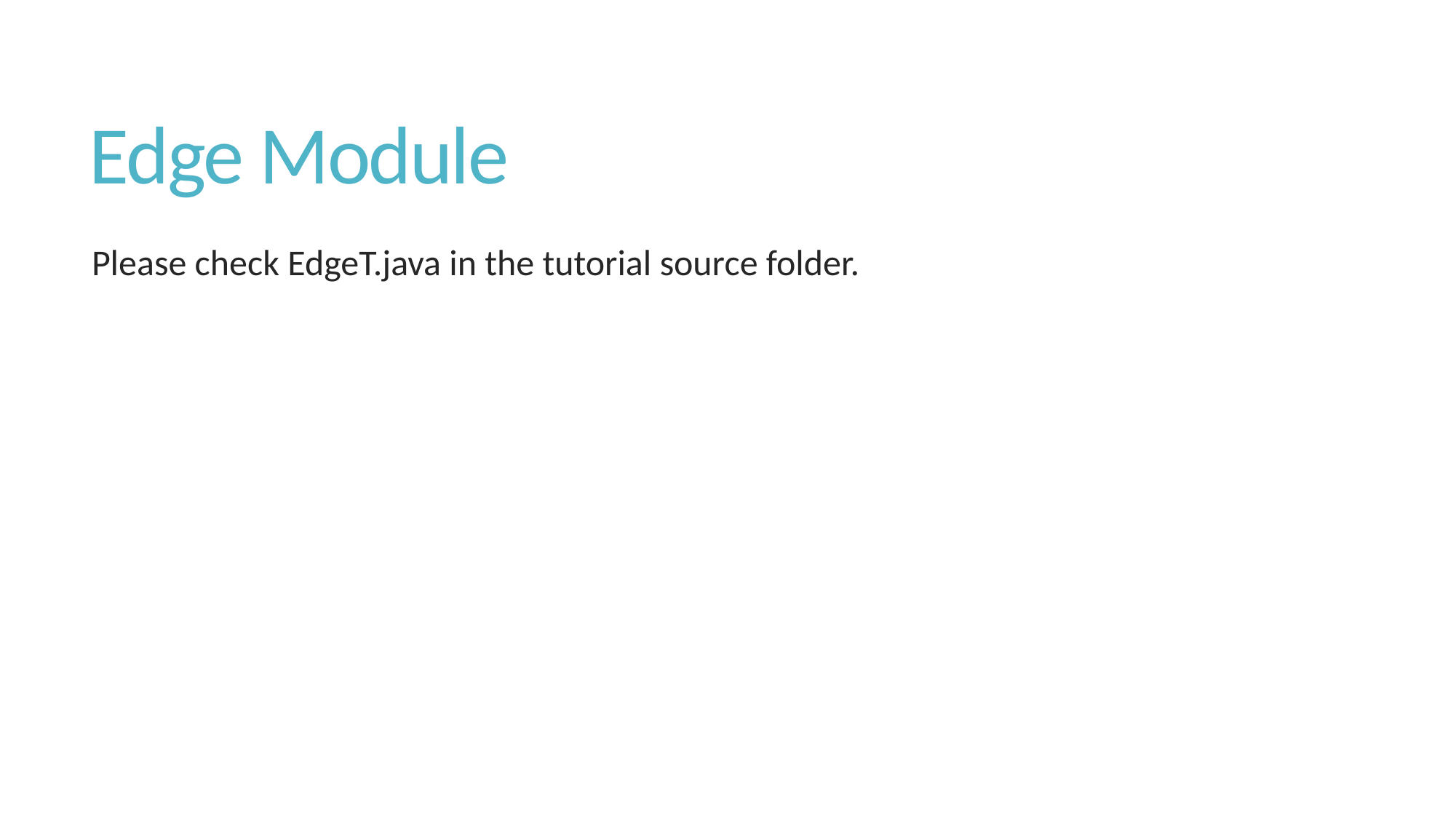

# Edge Module
Please check EdgeT.java in the tutorial source folder.